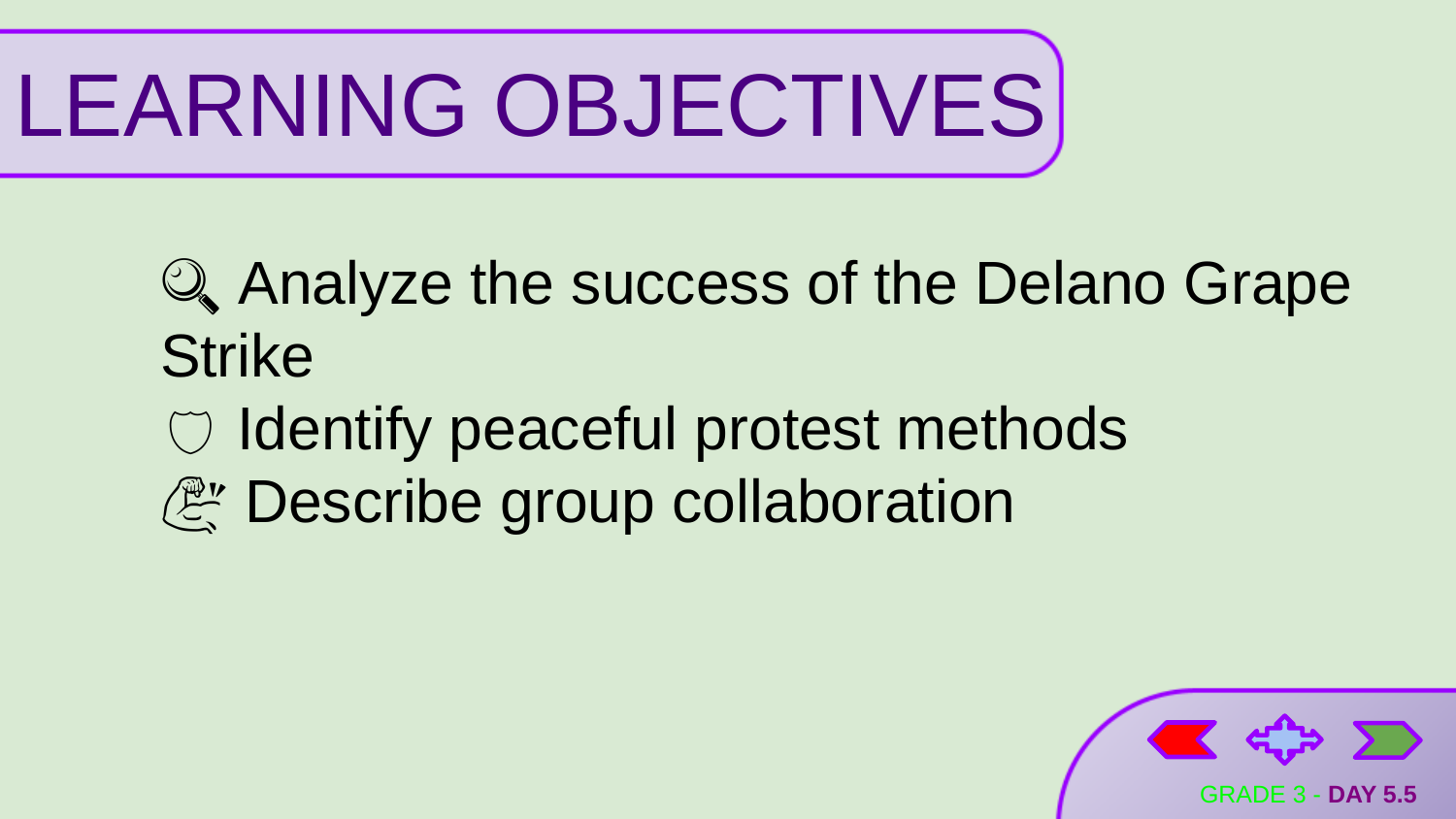

# LEARNING OBJECTIVES

🔍 Analyze the success of the Delano Grape Strike
🛡️ Identify peaceful protest methods
💪 Describe group collaboration

GRADE 3 - DAY 5.5